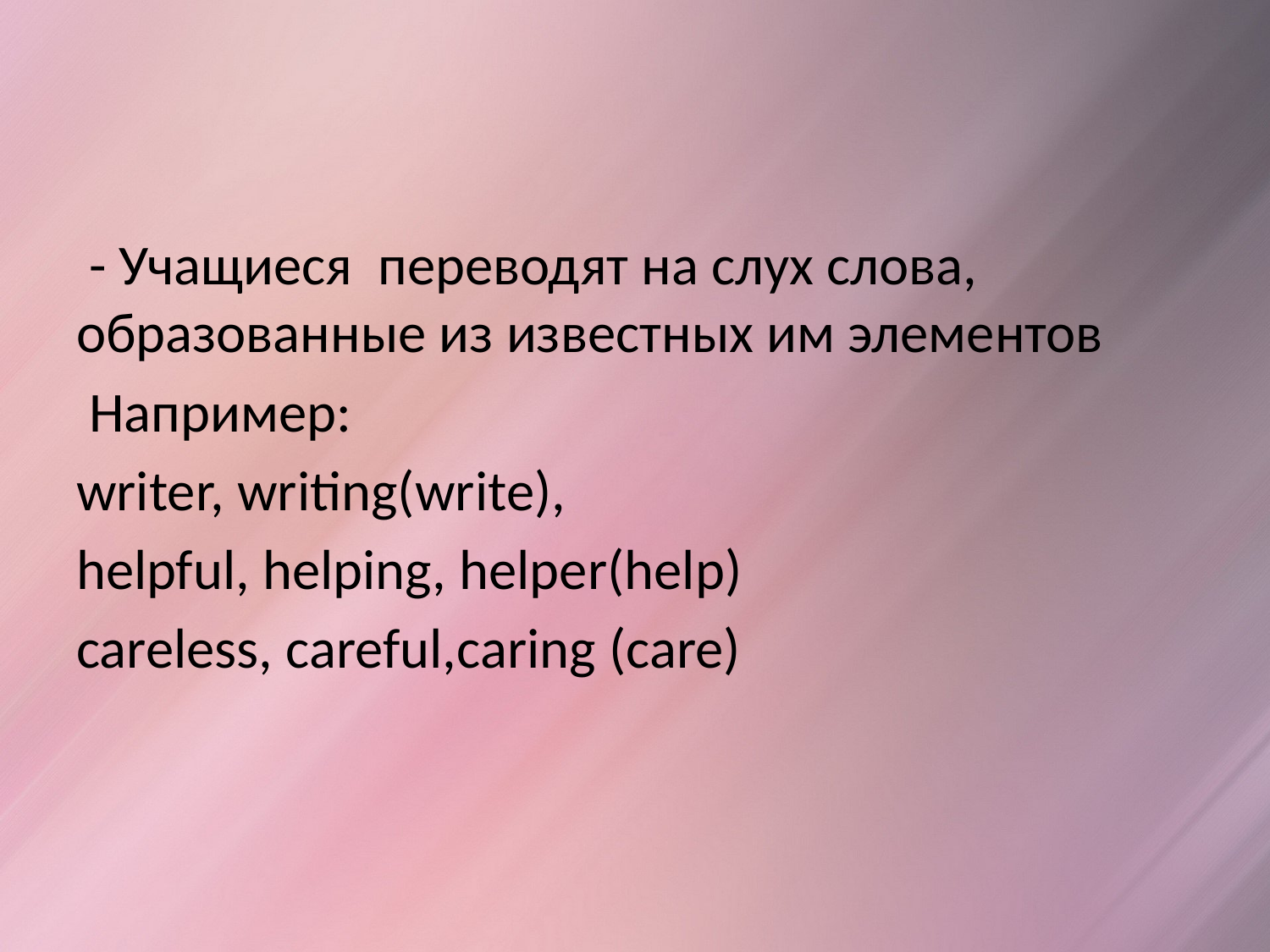

#
 - Учащиеся  переводят на слух слова, образованные из известных им элементов
 Например:
writer, writing(write),
helpful, helping, helper(help)
careless, careful,caring (care)